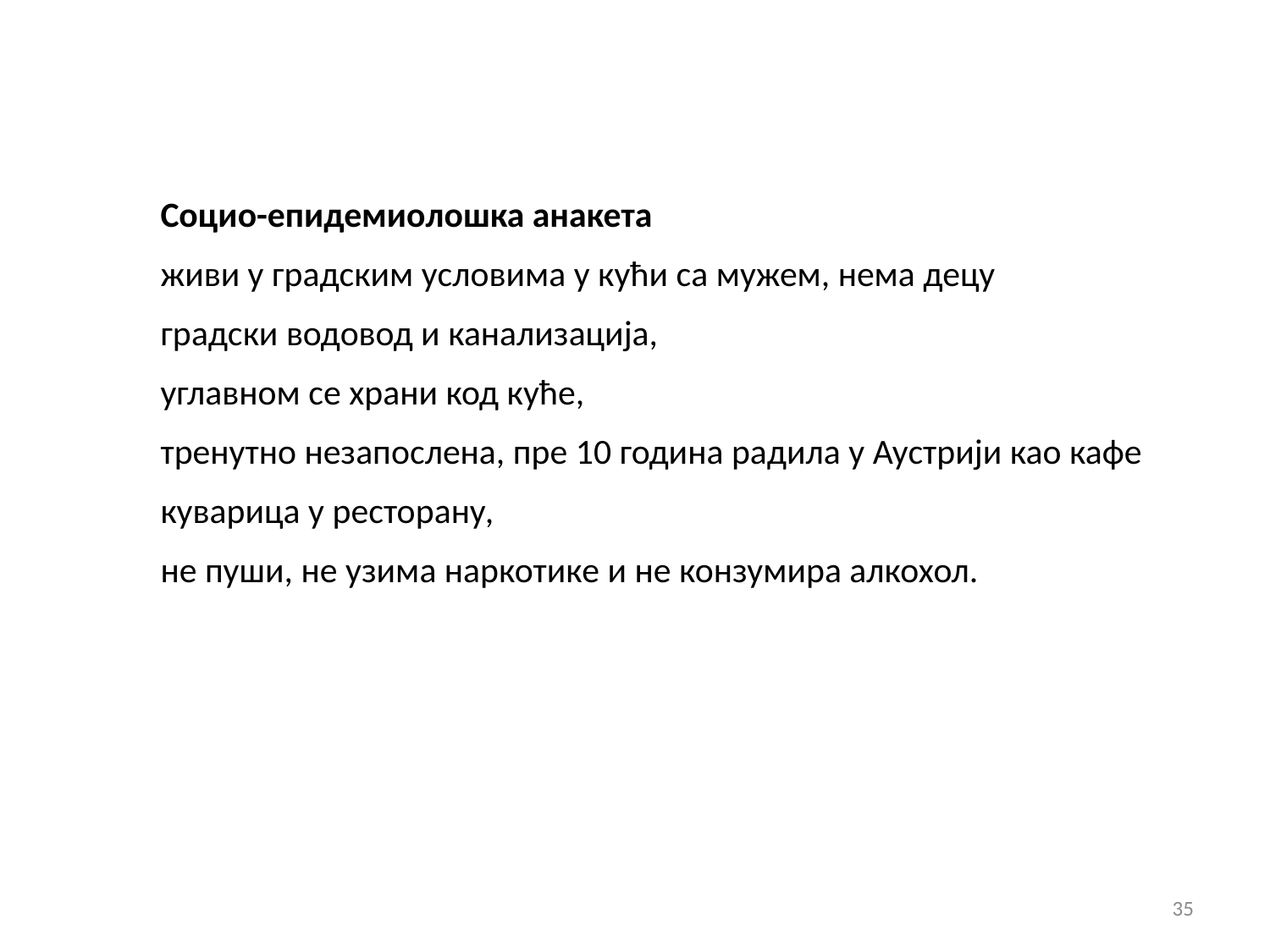

Социо-епидемиолошка анакета
живи у градским условима у кући са мужем, нема децу
градски водовод и канализација,
углавном се храни код куће,
тренутно незапослена, пре 10 година радила у Аустрији као кафе куварица у ресторану,
не пуши, не узима наркотике и не конзумира алкохол.
35